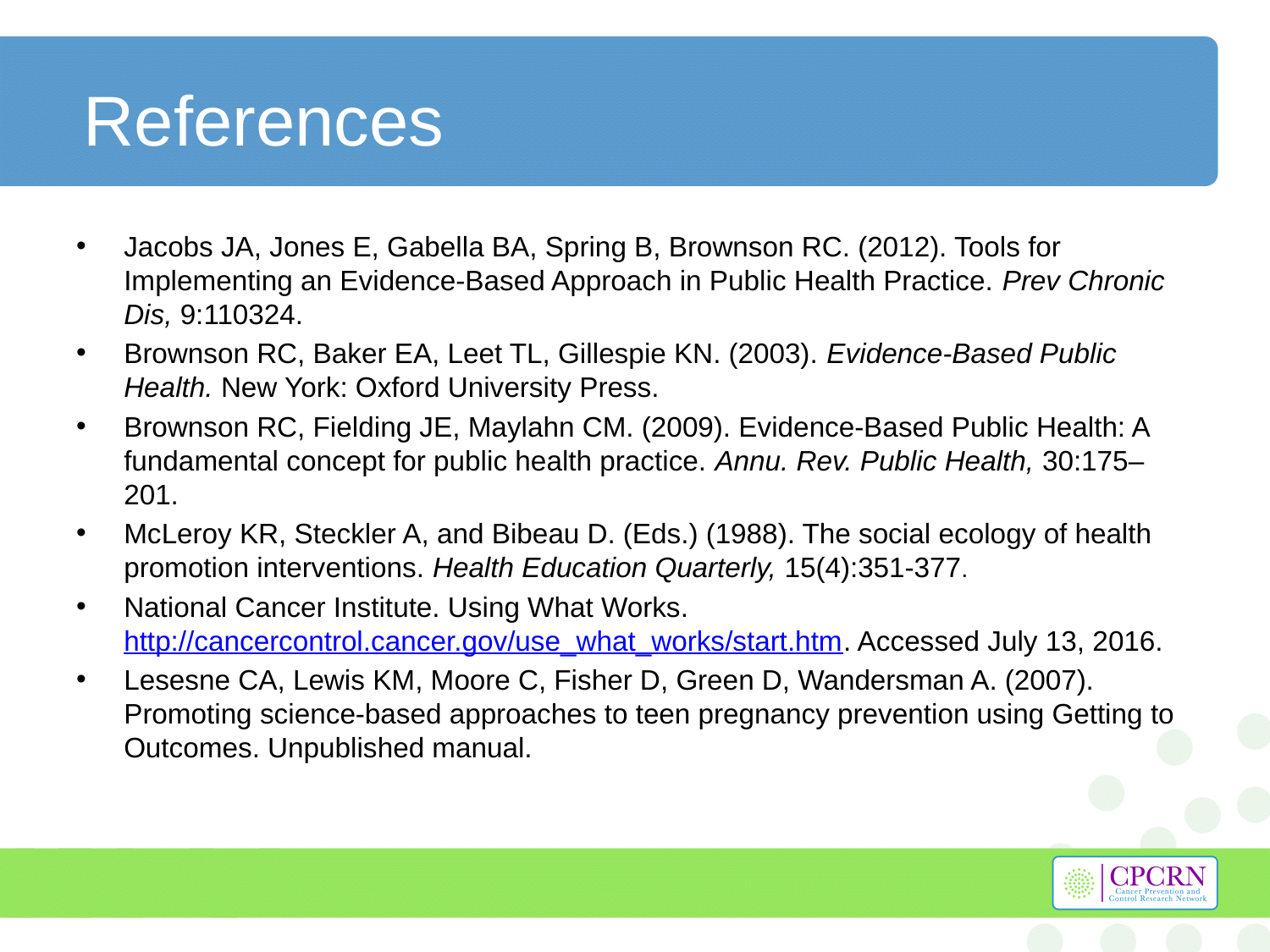

# References
Jacobs JA, Jones E, Gabella BA, Spring B, Brownson RC. (2012). Tools for Implementing an Evidence-Based Approach in Public Health Practice. Prev Chronic Dis, 9:110324.
Brownson RC, Baker EA, Leet TL, Gillespie KN. (2003). Evidence-Based Public Health. New York: Oxford University Press.
Brownson RC, Fielding JE, Maylahn CM. (2009). Evidence-Based Public Health: A fundamental concept for public health practice. Annu. Rev. Public Health, 30:175–201.
McLeroy KR, Steckler A, and Bibeau D. (Eds.) (1988). The social ecology of health promotion interventions. Health Education Quarterly, 15(4):351-377.
National Cancer Institute. Using What Works. http://cancercontrol.cancer.gov/use_what_works/start.htm. Accessed July 13, 2016.
Lesesne CA, Lewis KM, Moore C, Fisher D, Green D, Wandersman A. (2007). Promoting science-based approaches to teen pregnancy prevention using Getting to Outcomes. Unpublished manual.